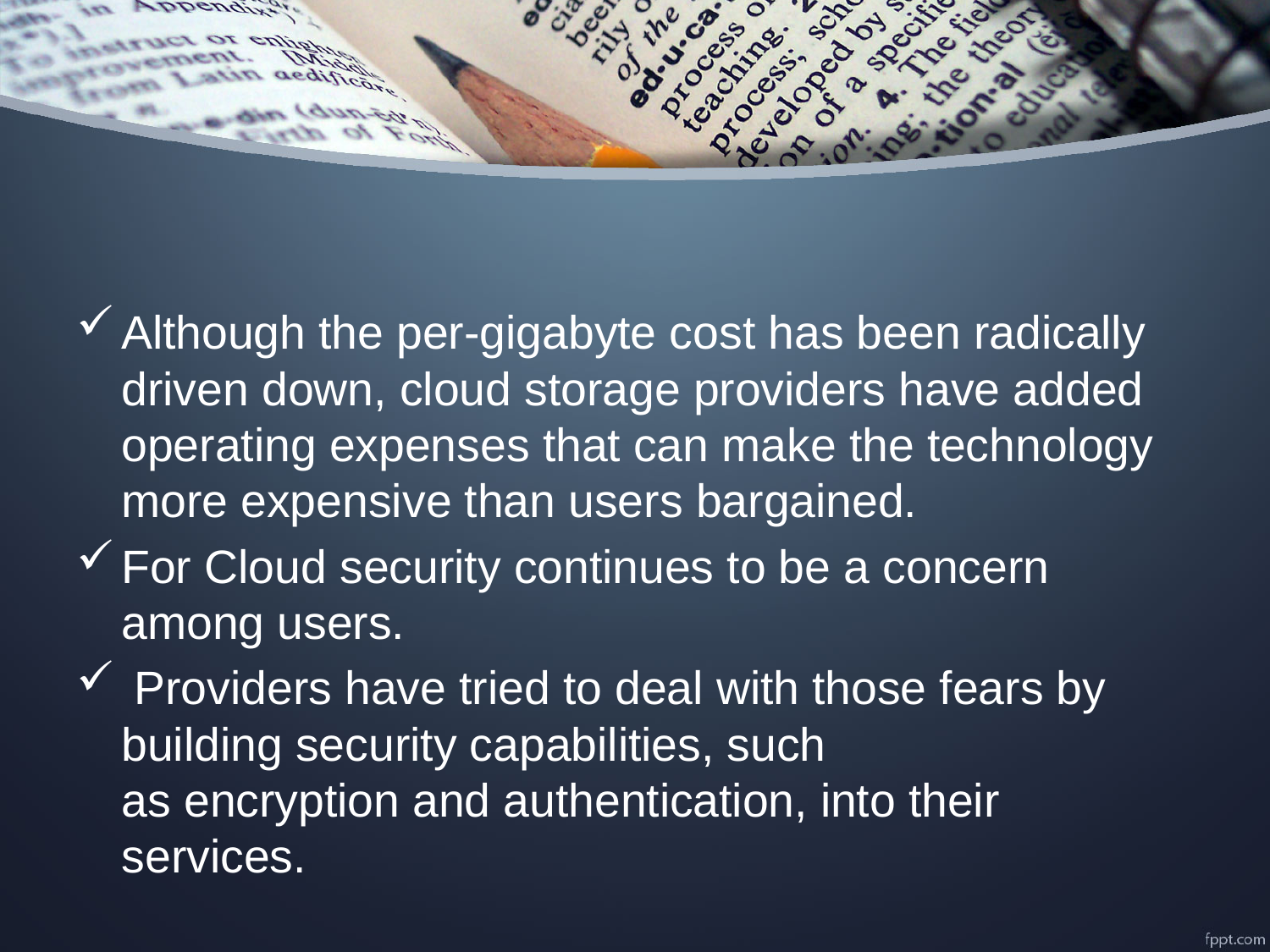

#
Although the per-gigabyte cost has been radically driven down, cloud storage providers have added operating expenses that can make the technology more expensive than users bargained.
For Cloud security continues to be a concern among users.
 Providers have tried to deal with those fears by building security capabilities, such as encryption and authentication, into their services.